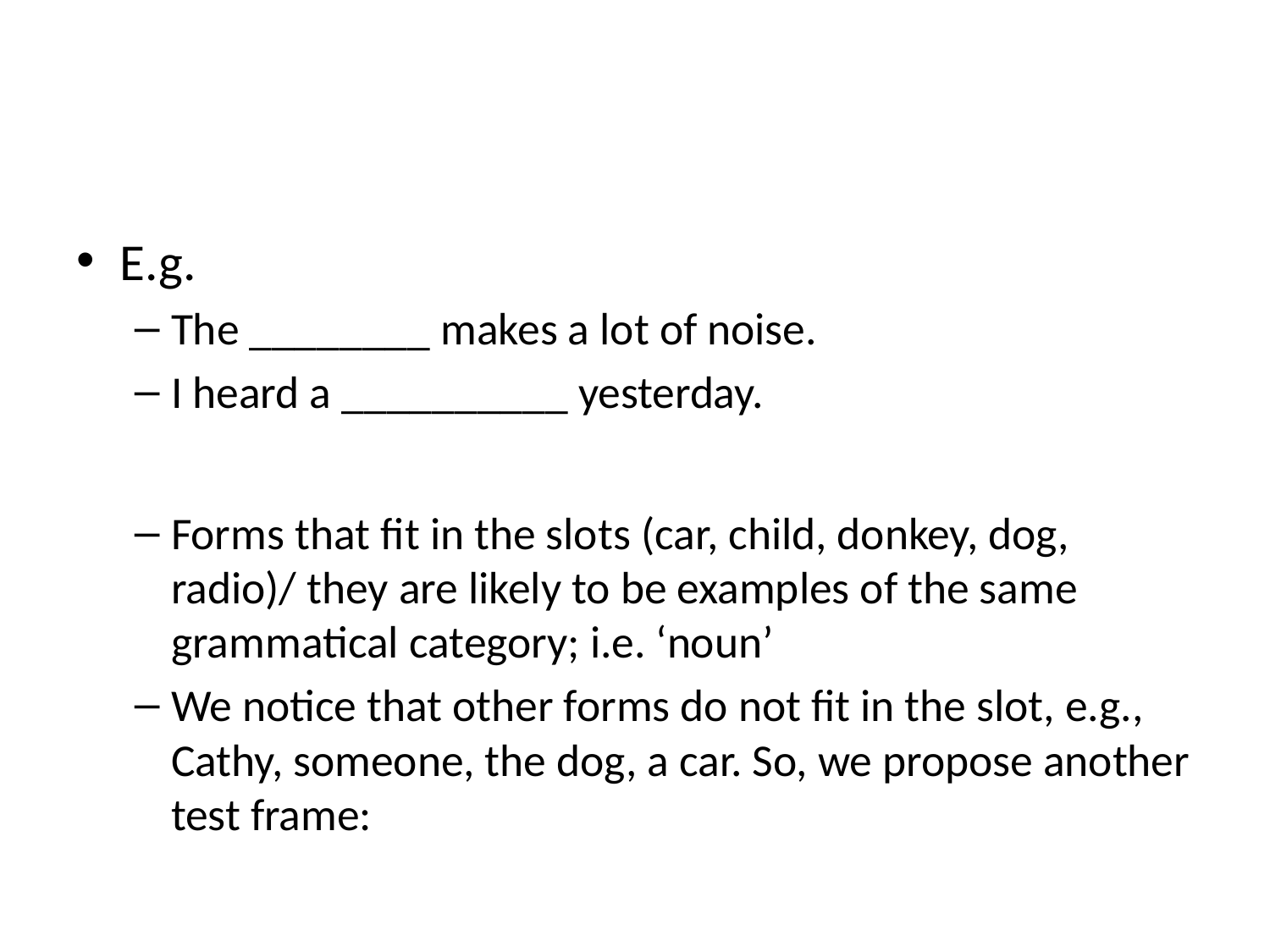

#
E.g.
The ________ makes a lot of noise.
I heard a __________ yesterday.

Forms that fit in the slots (car, child, donkey, dog, radio)/ they are likely to be examples of the same grammatical category; i.e. ‘noun’
We notice that other forms do not fit in the slot, e.g., Cathy, someone, the dog, a car. So, we propose another test frame: